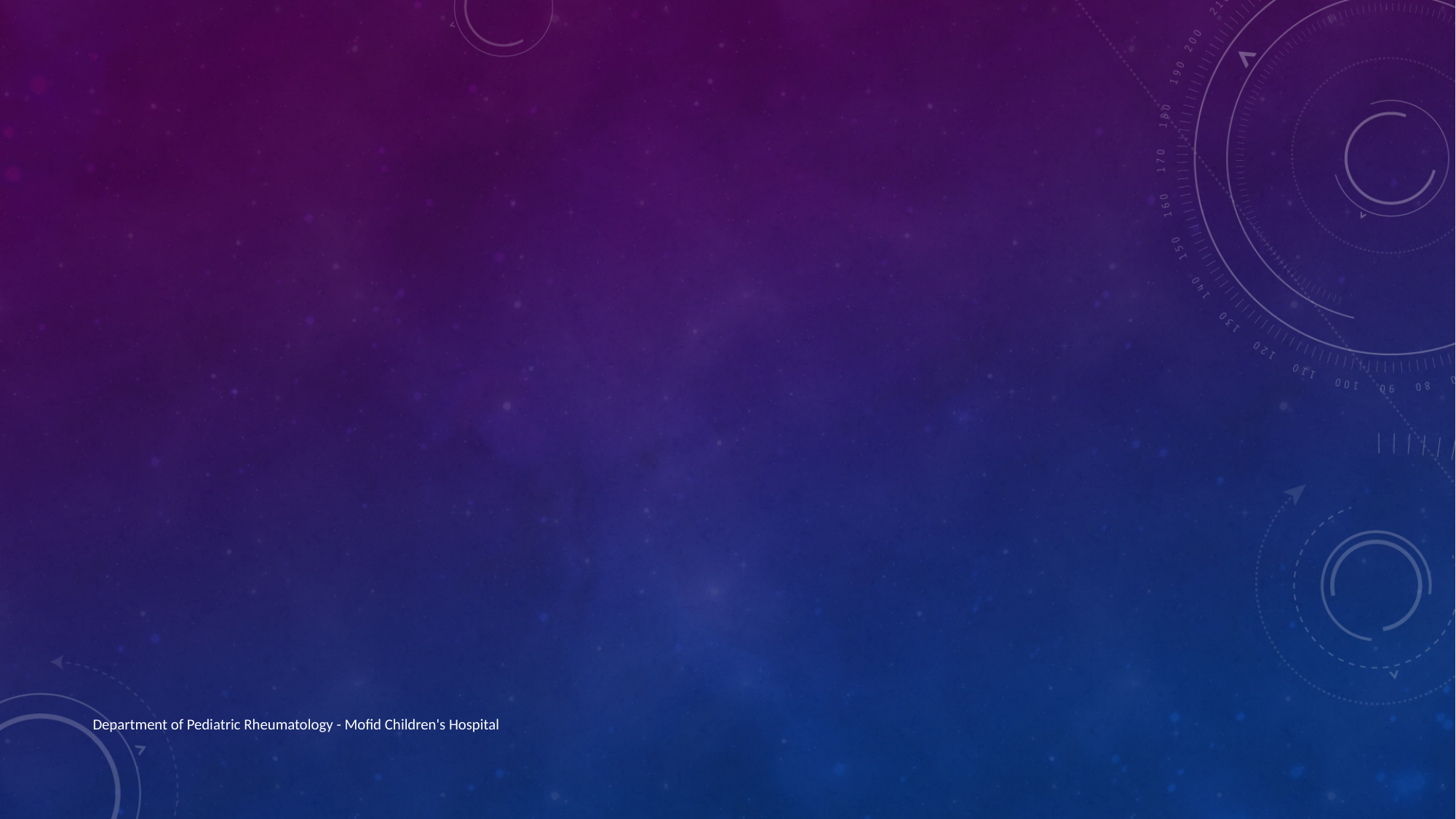

#

Department of Pediatric Rheumatology - Mofid Children's Hospital